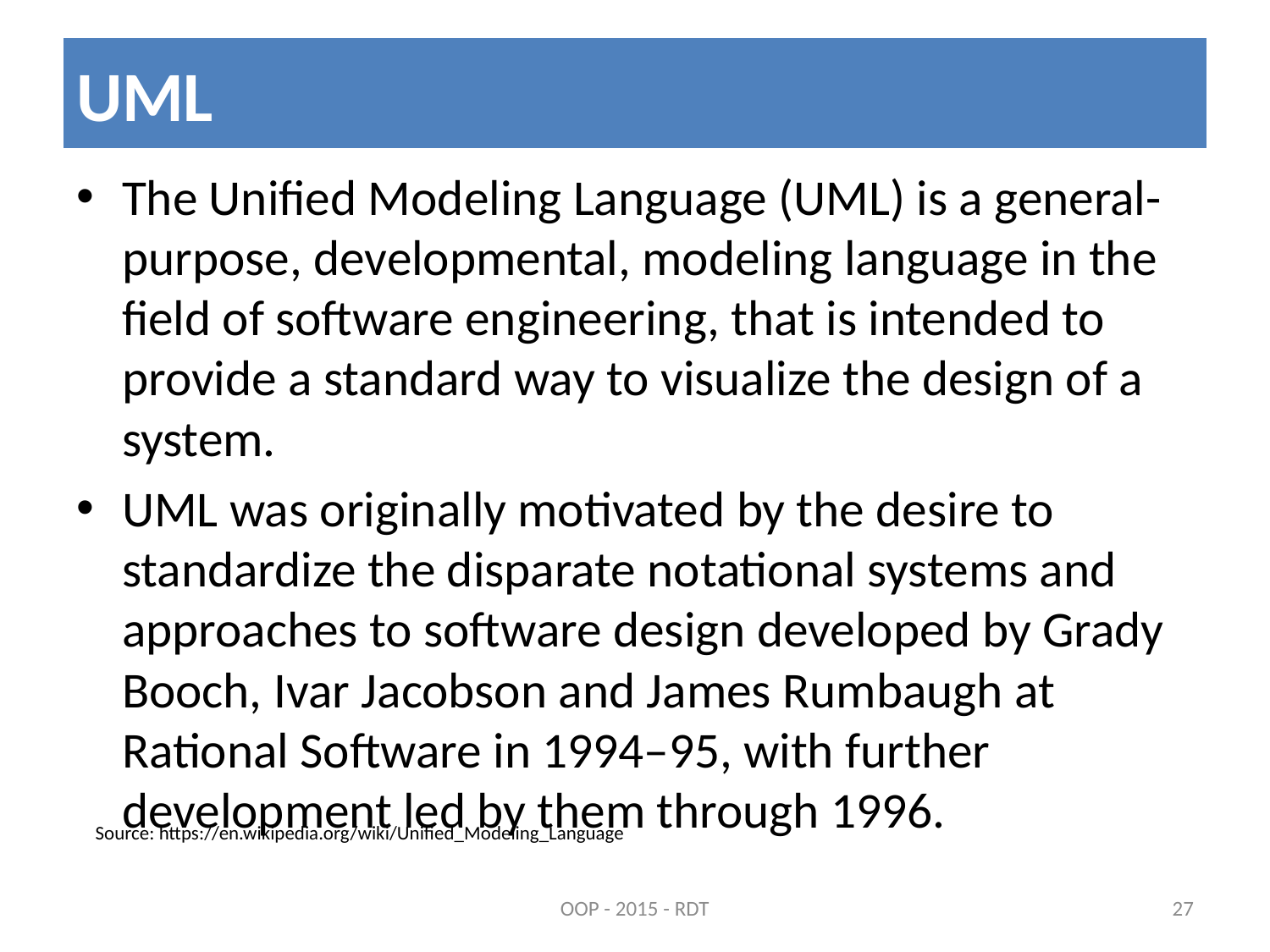

# UML
The Unified Modeling Language (UML) is a general-purpose, developmental, modeling language in the field of software engineering, that is intended to provide a standard way to visualize the design of a system.
UML was originally motivated by the desire to standardize the disparate notational systems and approaches to software design developed by Grady Booch, Ivar Jacobson and James Rumbaugh at Rational Software in 1994–95, with further development led by them through 1996.
Source: https://en.wikipedia.org/wiki/Unified_Modeling_Language
OOP - 2015 - RDT
27